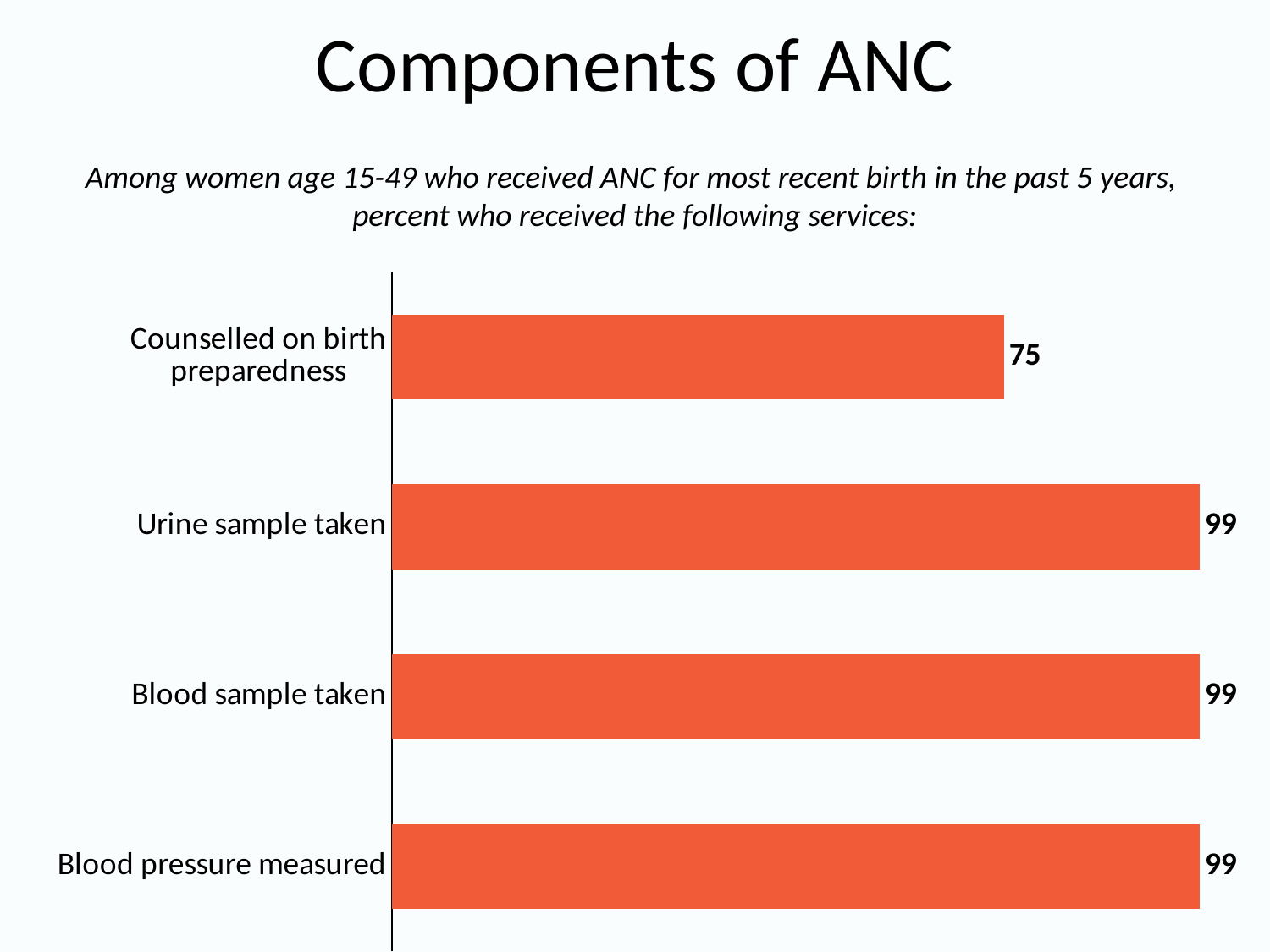

# Components of ANC
Among women age 15-49 who received ANC for most recent birth in the past 5 years,
percent who received the following services:

### Chart

| Category | Series 1 |
|---|---|
| Blood pressure measured | 99.0 |
| Blood sample taken | 99.0 |
| Urine sample taken | 99.0 |
| Counselled on birth preparedness | 75.0 |